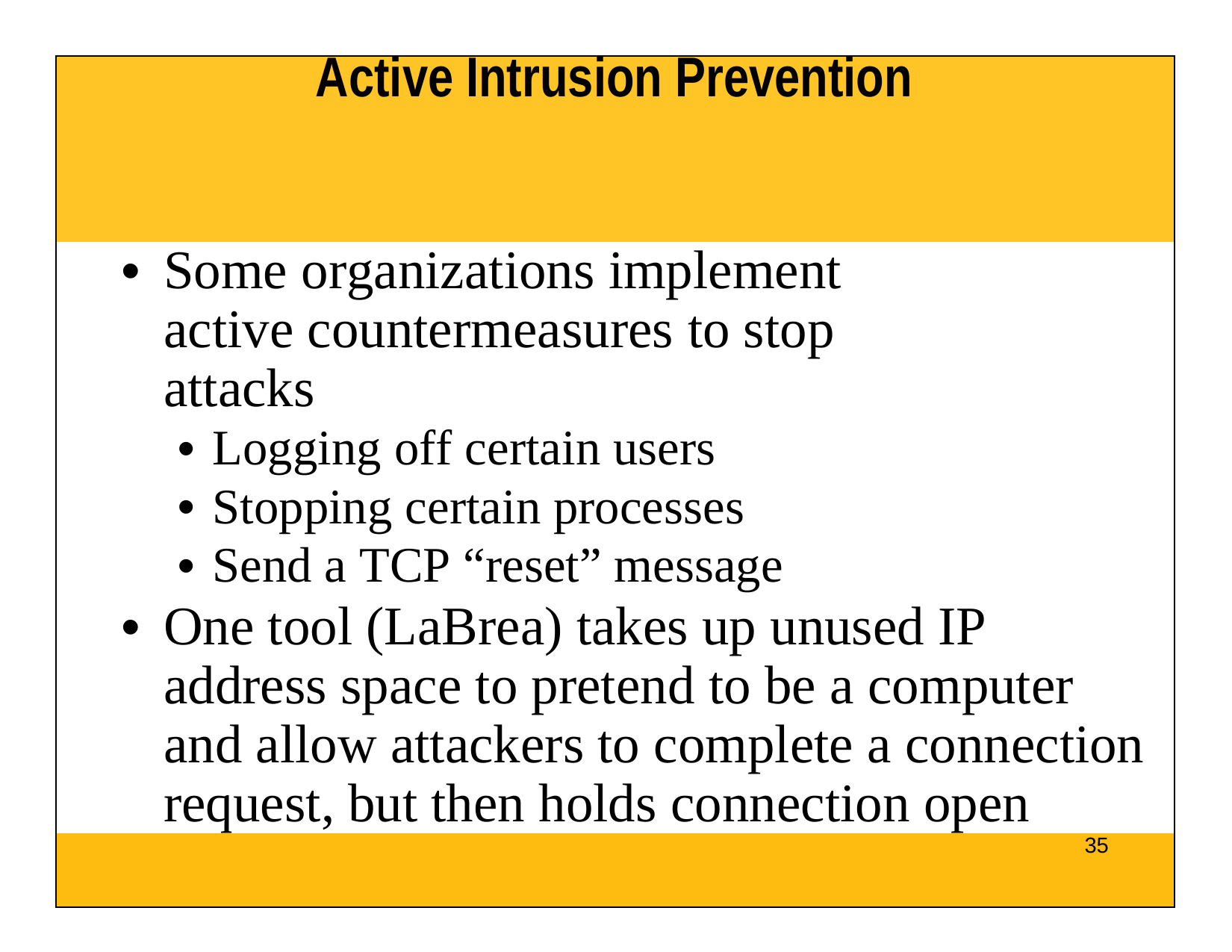

| Active Intrusion Prevention |
| --- |
| Some organizations implement active countermeasures to stop attacks Logging off certain users Stopping certain processes Send a TCP “reset” message One tool (LaBrea) takes up unused IP address space to pretend to be a computer and allow attackers to complete a connection request, but then holds connection open |
| 35 |